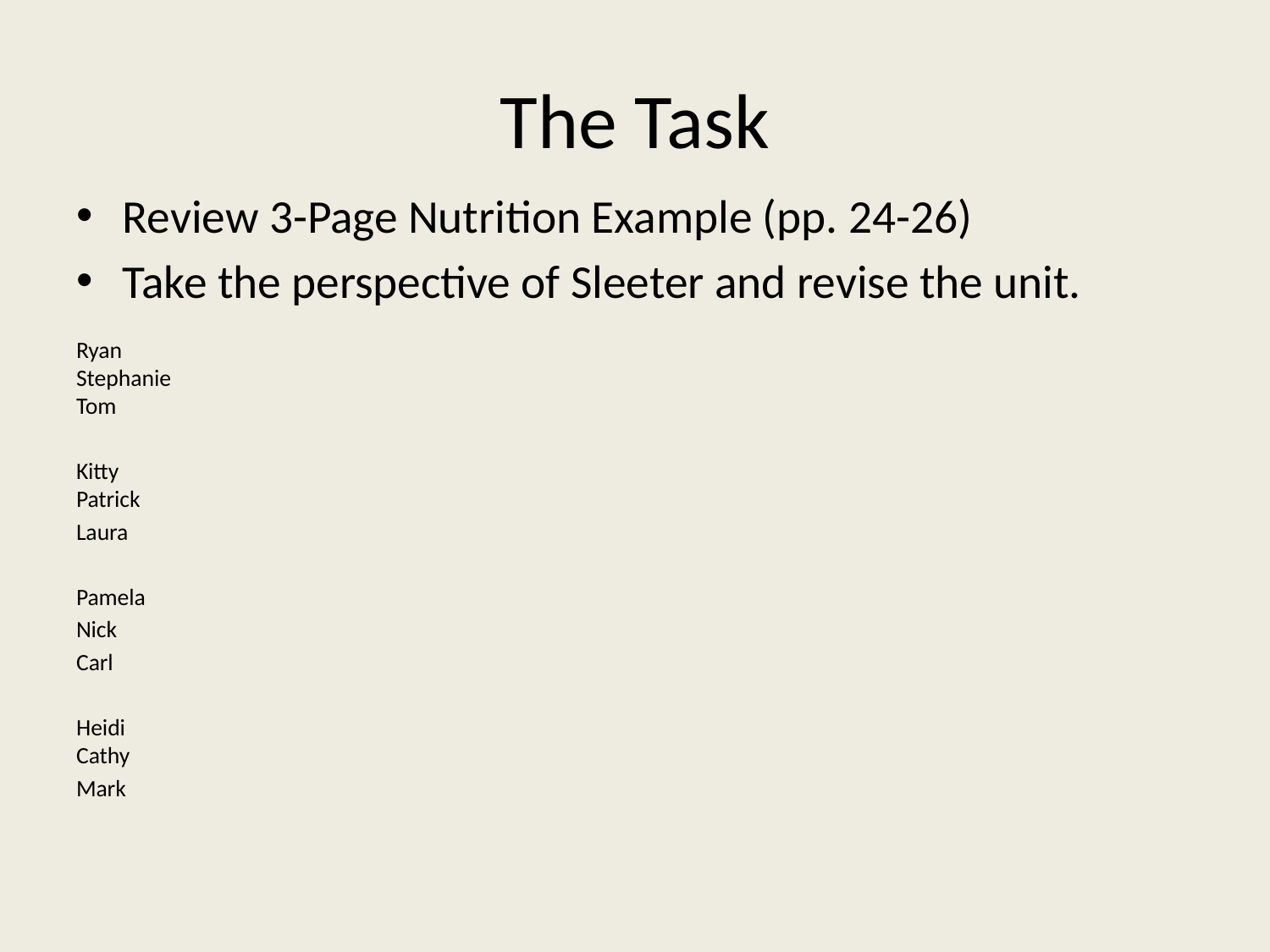

# The Task
Review 3-Page Nutrition Example (pp. 24-26)
Take the perspective of Sleeter and revise the unit.

Ryan
Stephanie
Tom

Kitty
Patrick
Laura

Pamela
Nick
Carl

Heidi
Cathy
Mark